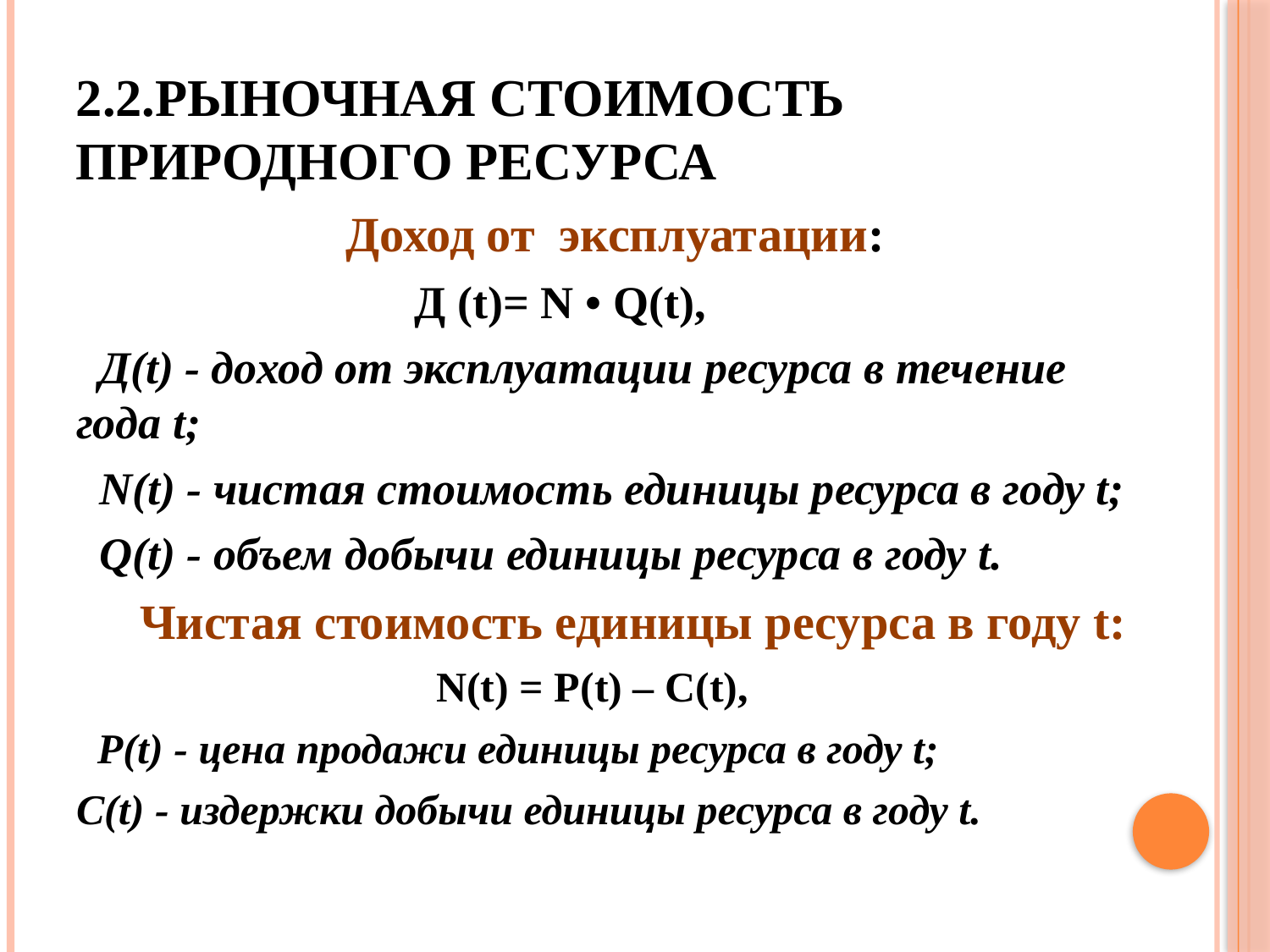

# 2.2.Рыночная стоимость природного ресурса
                      Доход от  эксплуатации:
                                Д (t)= N • Q(t),
  Д(t) - доход от эксплуатации ресурса в течение года t;
  N(t) - чистая стоимость единицы ресурса в году t;
  Q(t) - объем добычи единицы ресурса в году t.
      Чистая стоимость единицы ресурса в году t:
                                  N(t) = P(t) – C(t),
  P(t) - цена продажи единицы ресурса в году t;
C(t) - издержки добычи единицы ресурса в году t.